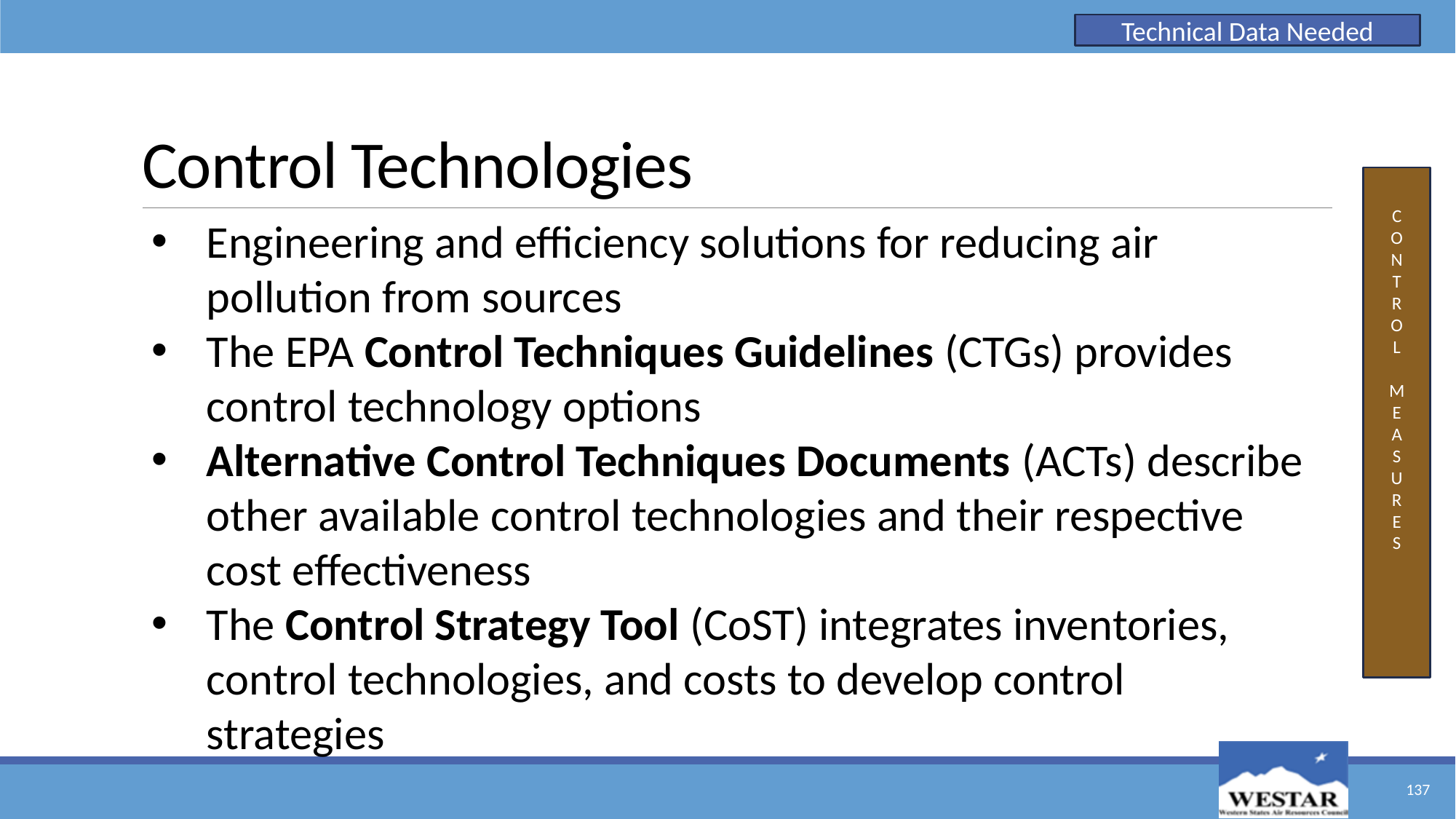

Technical Data Needed
# Control Technologies
C
O
N
T
R
O
L

M
E
A
S
U
R
E
S

Engineering and efficiency solutions for reducing air pollution from sources
The EPA Control Techniques Guidelines (CTGs) provides control technology options
Alternative Control Techniques Documents (ACTs) describe other available control technologies and their respective cost effectiveness
The Control Strategy Tool (CoST) integrates inventories, control technologies, and costs to develop control strategies

137